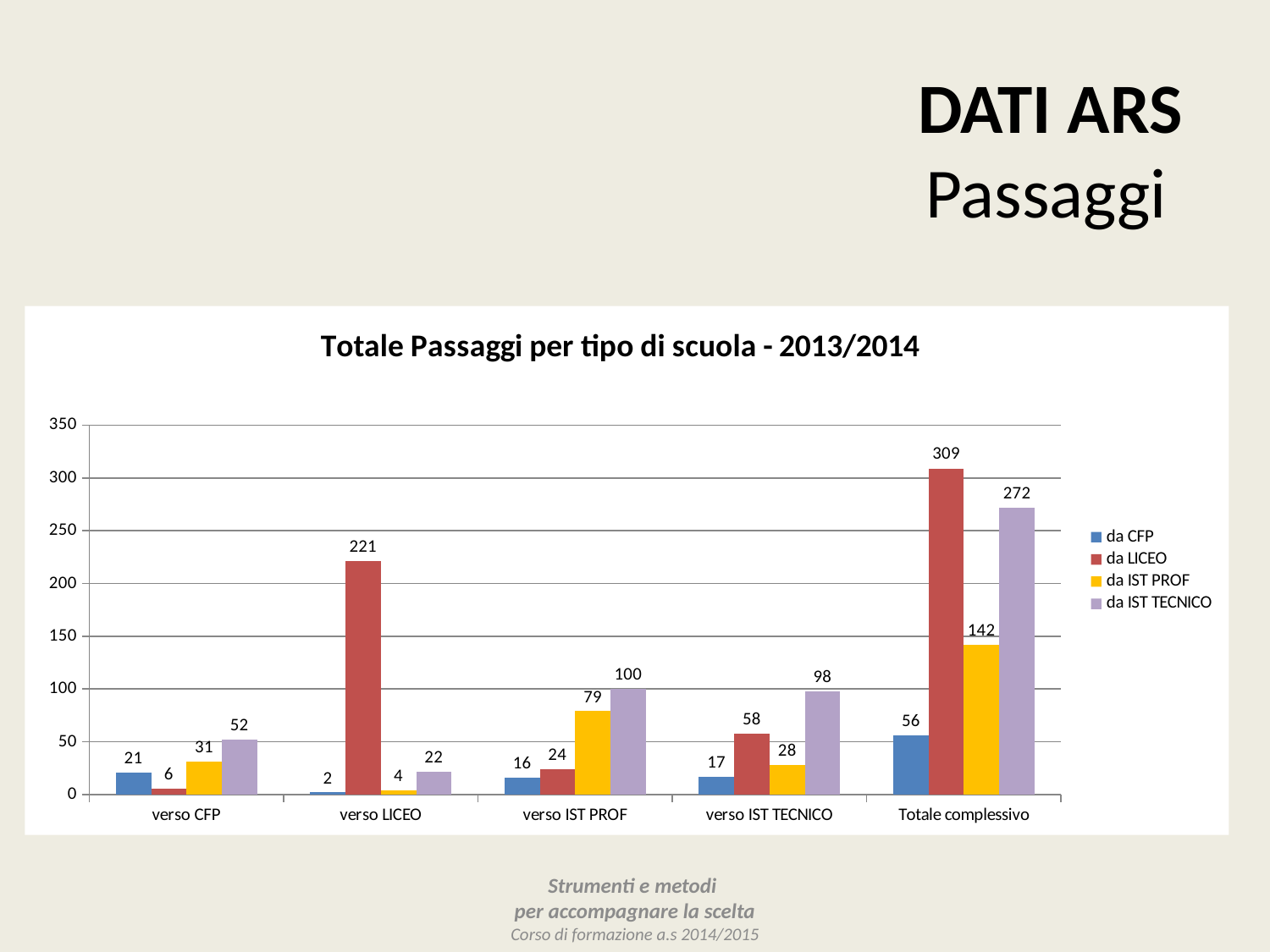

DATI ARS
Passaggi

### Chart: Totale Passaggi per tipo di scuola - 2013/2014

| Category | da CFP | da LICEO | da IST PROF | da IST TECNICO |
|---|---|---|---|---|
| verso CFP | 21.0 | 6.0 | 31.0 | 52.0 |
| verso LICEO | 2.0 | 221.0 | 4.0 | 22.0 |
| verso IST PROF | 16.0 | 24.0 | 79.0 | 100.0 |
| verso IST TECNICO | 17.0 | 58.0 | 28.0 | 98.0 |
| Totale complessivo | 56.0 | 309.0 | 142.0 | 272.0 |
Strumenti e metodi
per accompagnare la scelta
Corso di formazione a.s 2014/2015